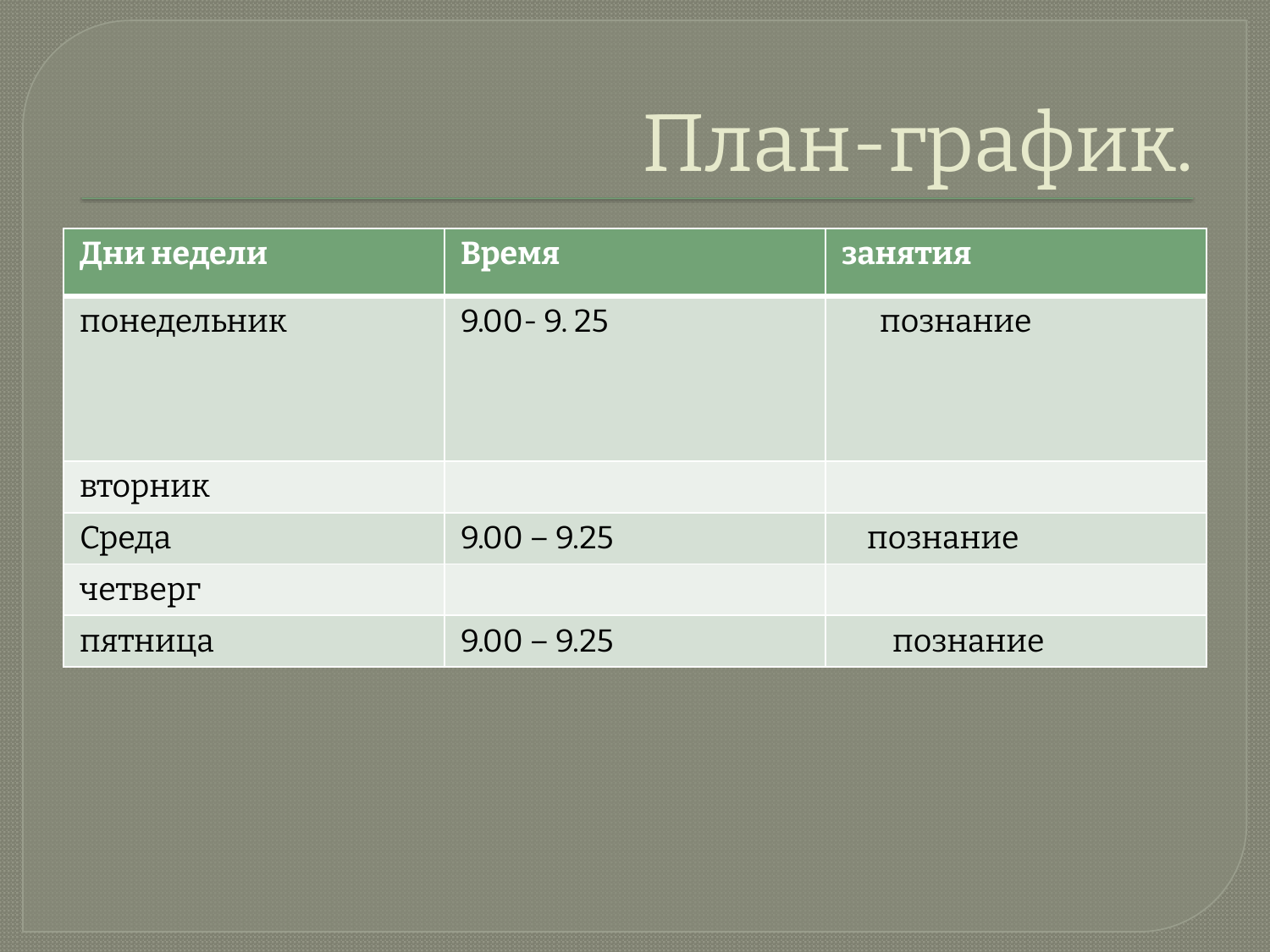

# План-график.
| Дни недели | Время | занятия |
| --- | --- | --- |
| понедельник | 9.00- 9. 25 | познание |
| вторник |  |  |
| Среда | 9.00 – 9.25 | познание |
| четверг |  |  |
| пятница | 9.00 – 9.25 | познание |